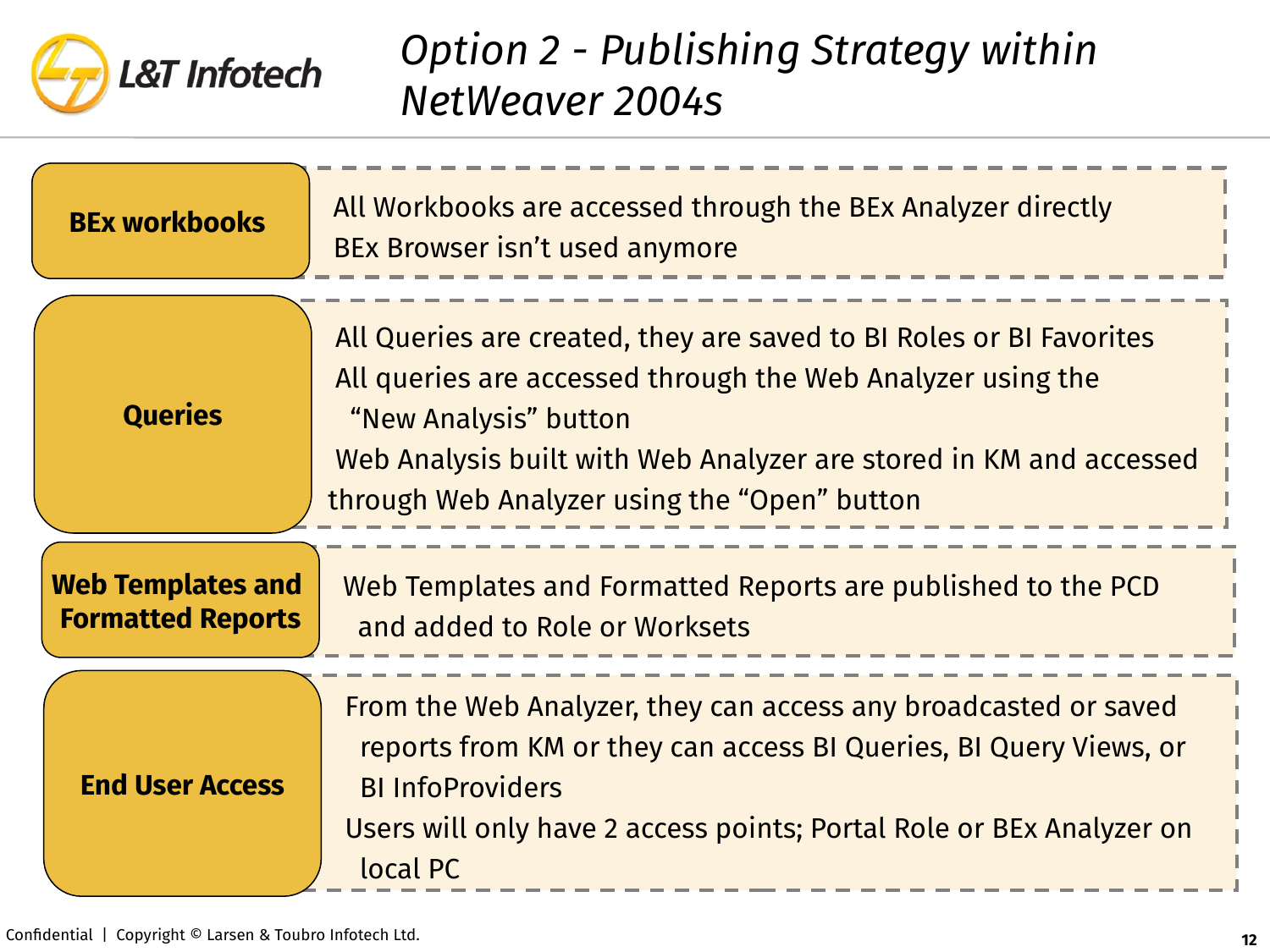

# Option 2 - Publishing Strategy within NetWeaver 2004s
BEx workbooks
 All Workbooks are accessed through the BEx Analyzer directly
 BEx Browser isn’t used anymore
Queries
 All Queries are created, they are saved to BI Roles or BI Favorites
 All queries are accessed through the Web Analyzer using the
   “New Analysis” button
 Web Analysis built with Web Analyzer are stored in KM and accessed
through Web Analyzer using the “Open” button
Web Templates and
Formatted Reports
 Web Templates and Formatted Reports are published to the PCD
   and added to Role or Worksets
End User Access
 From the Web Analyzer, they can access any broadcasted or saved
   reports from KM or they can access BI Queries, BI Query Views, or
   BI InfoProviders
 Users will only have 2 access points; Portal Role or BEx Analyzer on
   local PC
Confidential  |  Copyright © Larsen & Toubro Infotech Ltd.
12